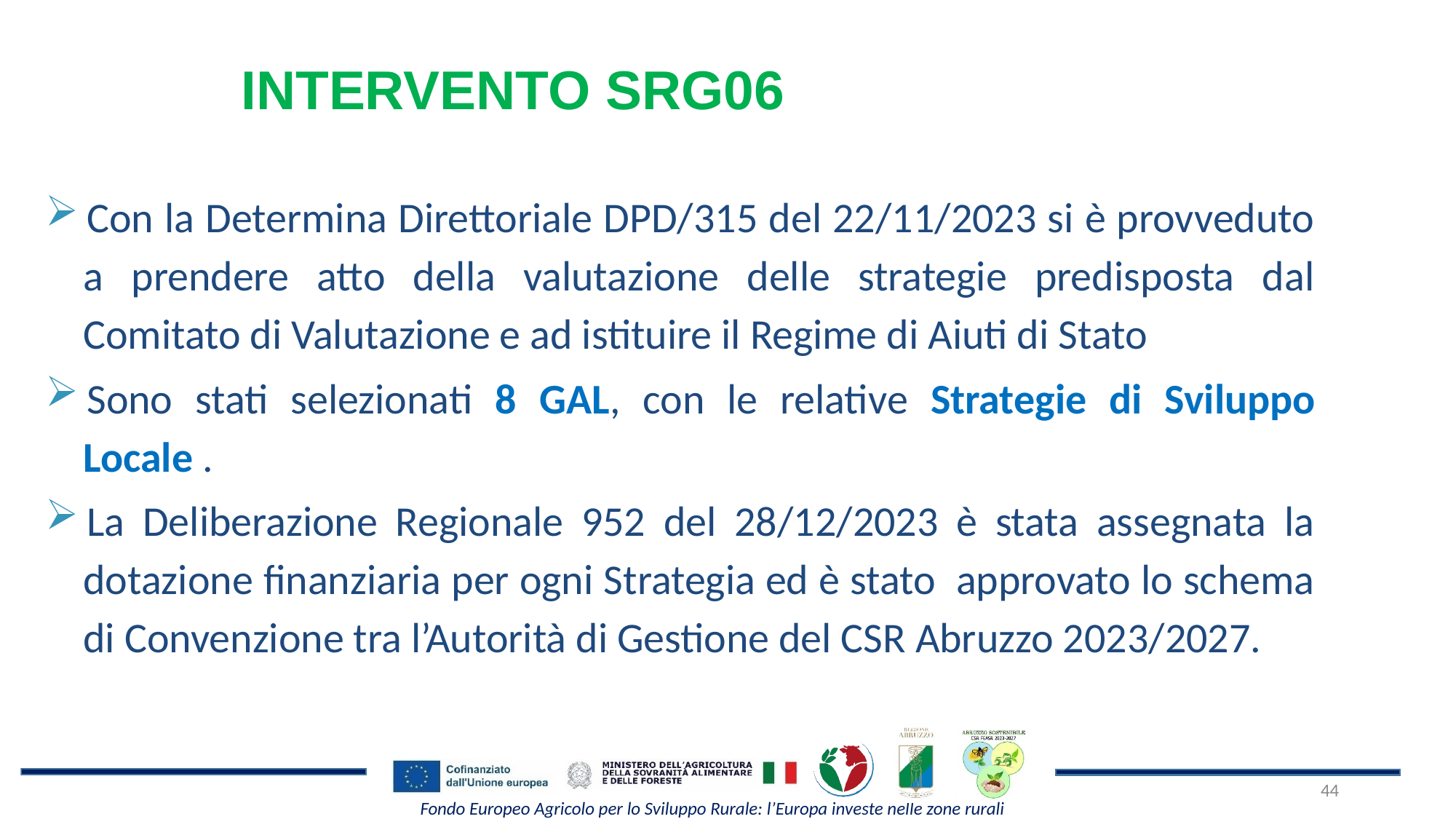

INTERVENTO SRG06

Con la Determina Direttoriale DPD/315 del 22/11/2023 si è provveduto a prendere atto della valutazione delle strategie predisposta dal Comitato di Valutazione e ad istituire il Regime di Aiuti di Stato
Sono stati selezionati 8 GAL, con le relative Strategie di Sviluppo Locale .
La Deliberazione Regionale 952 del 28/12/2023 è stata assegnata la dotazione finanziaria per ogni Strategia ed è stato  approvato lo schema di Convenzione tra l’Autorità di Gestione del CSR Abruzzo 2023/2027.